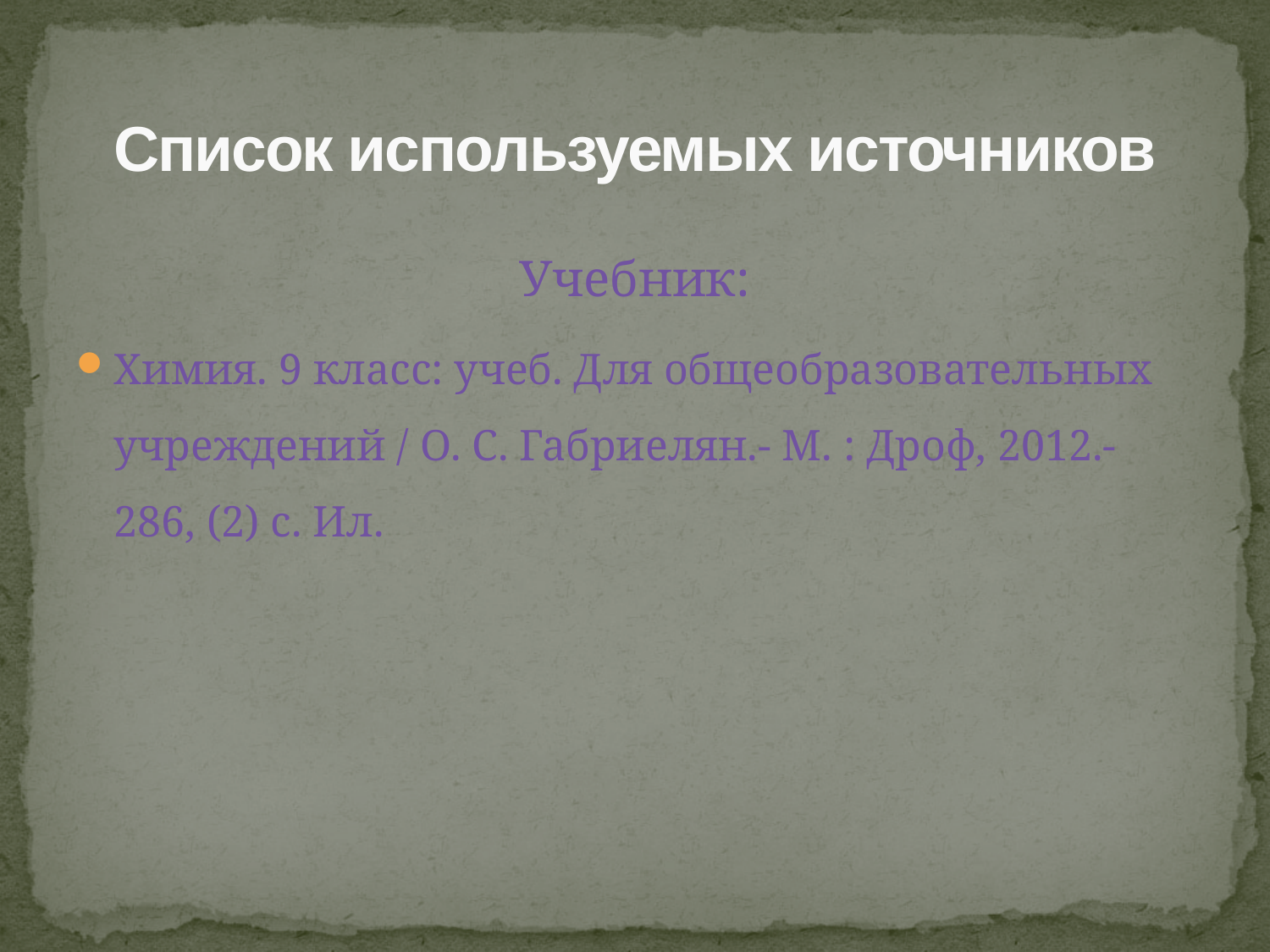

# Список используемых источников
Учебник:
Химия. 9 класс: учеб. Для общеобразовательных учреждений / О. С. Габриелян.- М. : Дроф, 2012.-286, (2) с. Ил.